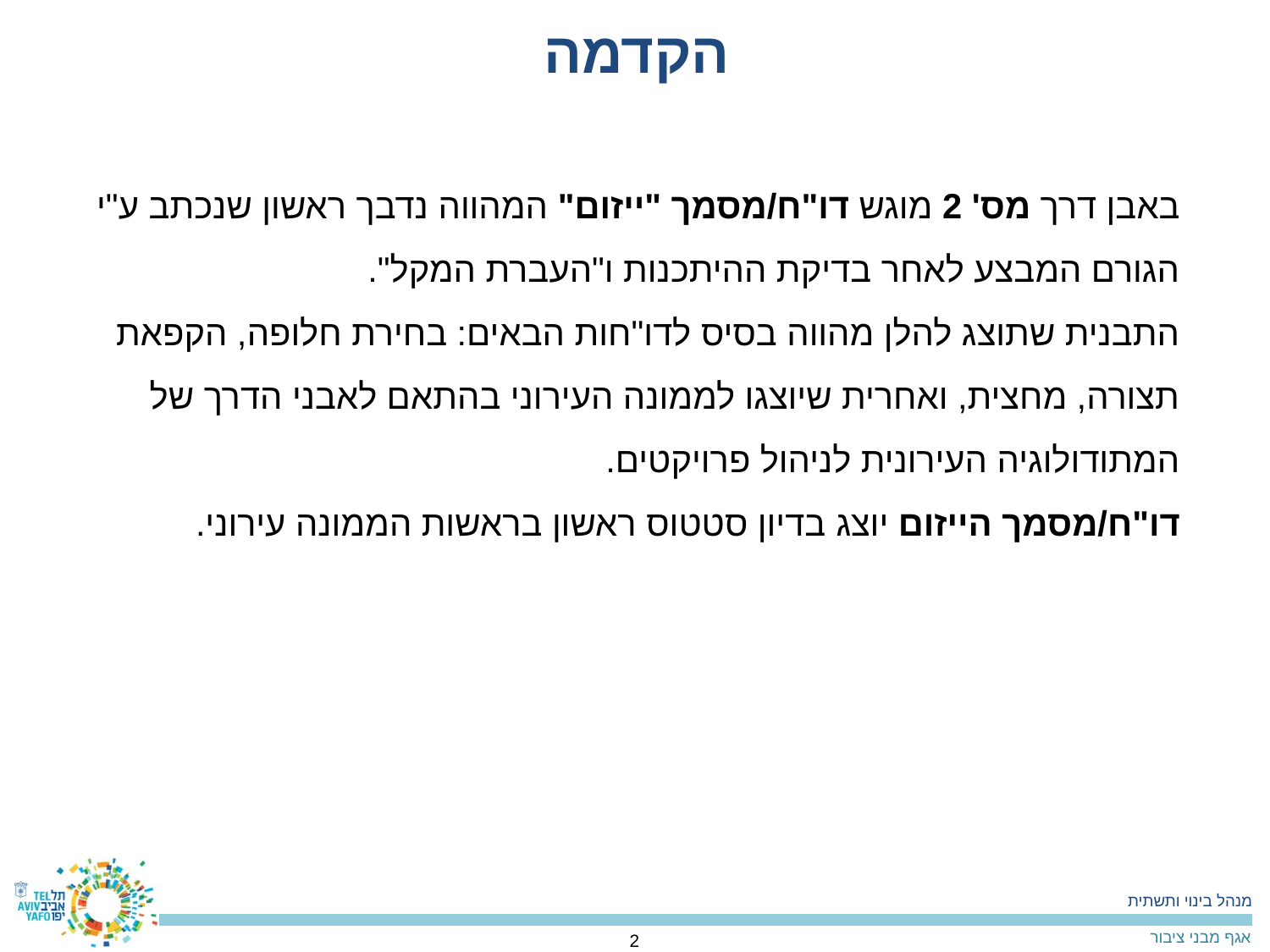

הקדמה
באבן דרך מס' 2 מוגש דו"ח/מסמך "ייזום" המהווה נדבך ראשון שנכתב ע"י הגורם המבצע לאחר בדיקת ההיתכנות ו"העברת המקל".
התבנית שתוצג להלן מהווה בסיס לדו"חות הבאים: בחירת חלופה, הקפאת תצורה, מחצית, ואחרית שיוצגו לממונה העירוני בהתאם לאבני הדרך של המתודולוגיה העירונית לניהול פרויקטים.
דו"ח/מסמך הייזום יוצג בדיון סטטוס ראשון בראשות הממונה עירוני.